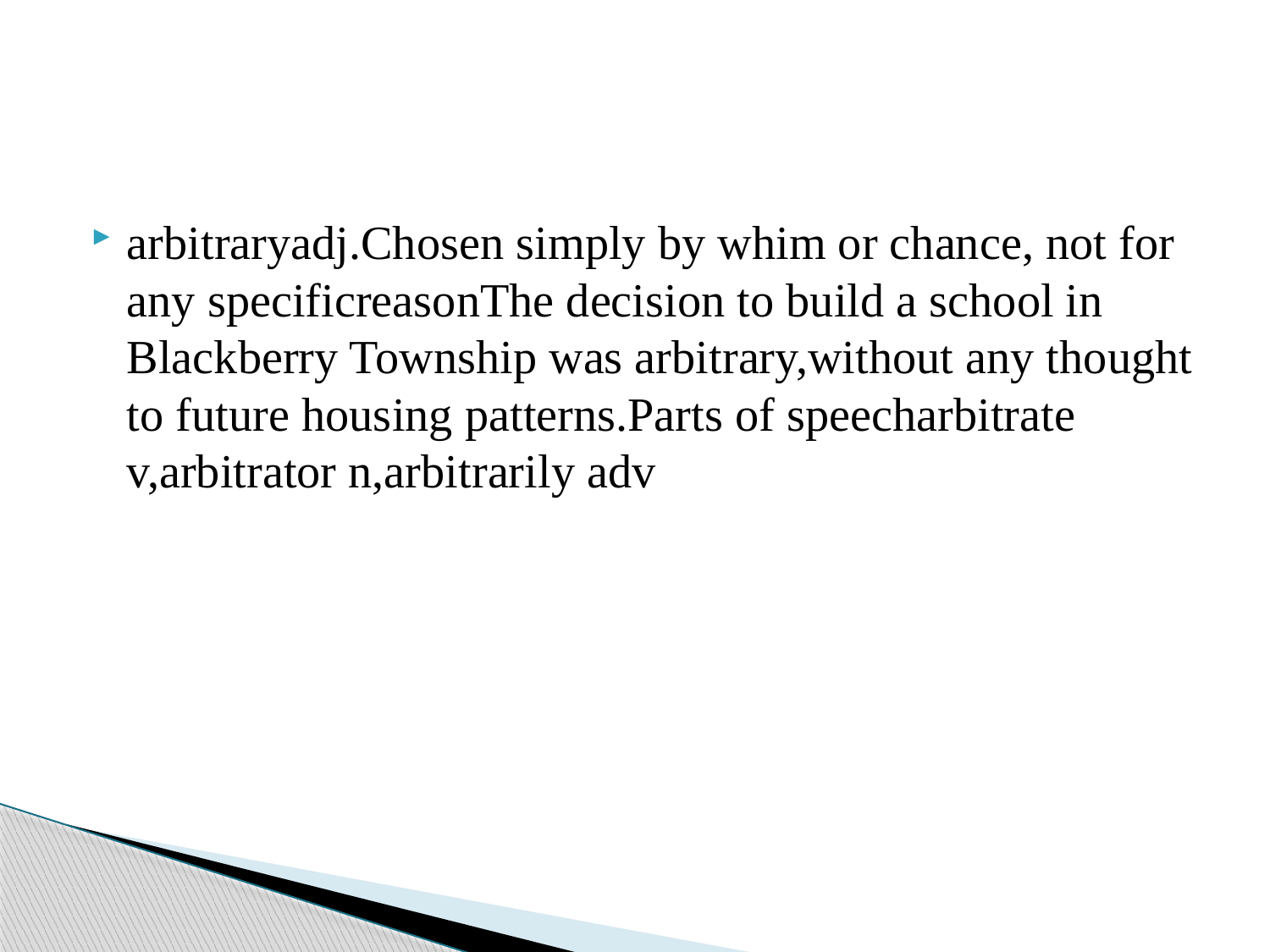

#
arbitraryadj.Chosen simply by whim or chance, not for any specificreasonThe decision to build a school in Blackberry Township was arbitrary,without any thought to future housing patterns.Parts of speecharbitrate v,arbitrator n,arbitrarily adv